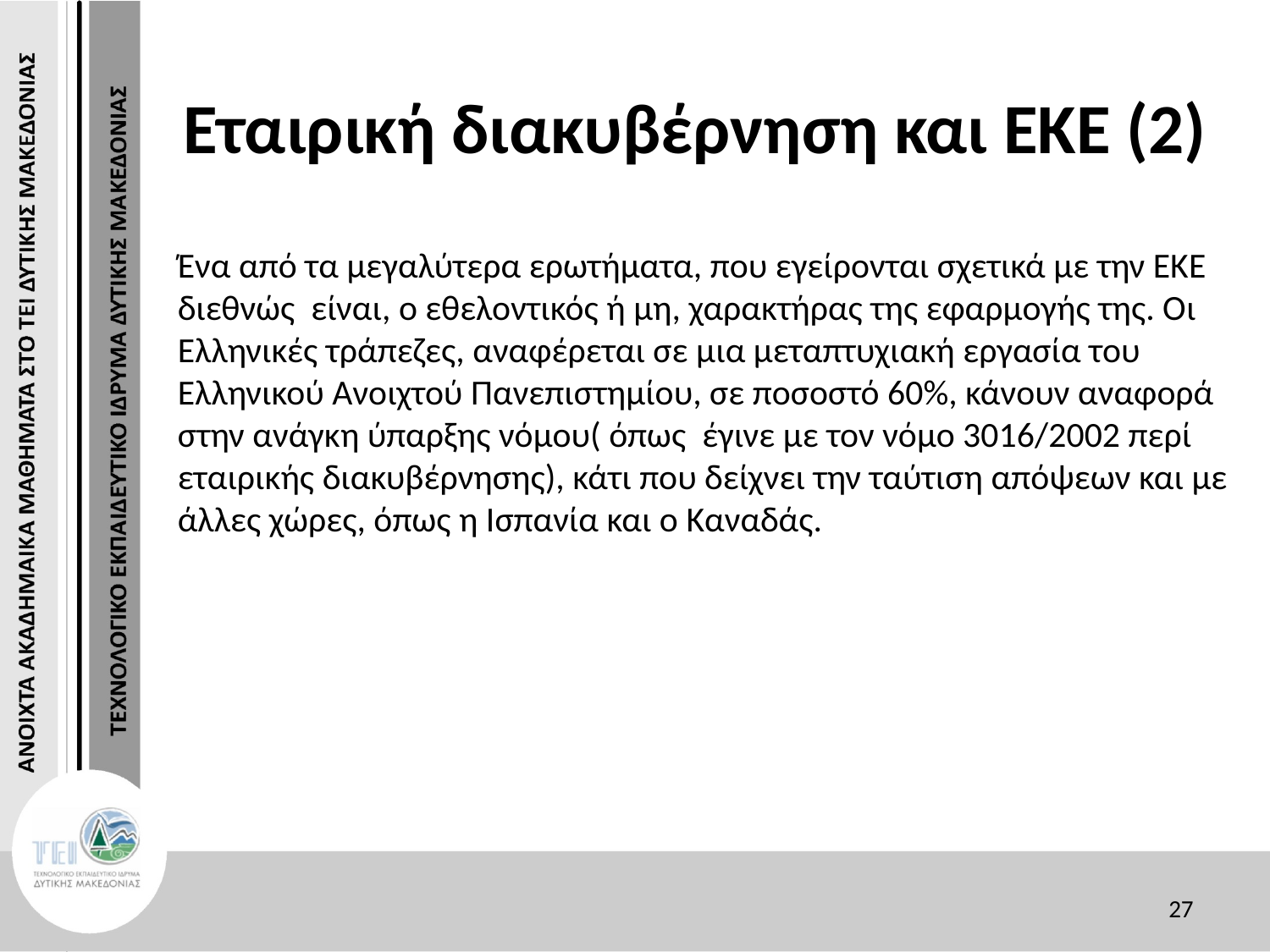

# Εταιρική διακυβέρνηση και ΕΚΕ (2)
Ένα από τα μεγαλύτερα ερωτήματα, που εγείρονται σχετικά με την ΕΚΕ διεθνώς  είναι, ο εθελοντικός ή μη, χαρακτήρας της εφαρμογής της. Οι Ελληνικές τράπεζες, αναφέρεται σε μια μεταπτυχιακή εργασία του Ελληνικού Ανοιχτού Πανεπιστημίου, σε ποσοστό 60%, κάνουν αναφορά στην ανάγκη ύπαρξης νόμου( όπως  έγινε με τον νόμο 3016/2002 περί εταιρικής διακυβέρνησης), κάτι που δείχνει την ταύτιση απόψεων και με άλλες χώρες, όπως η Ισπανία και ο Καναδάς.
27